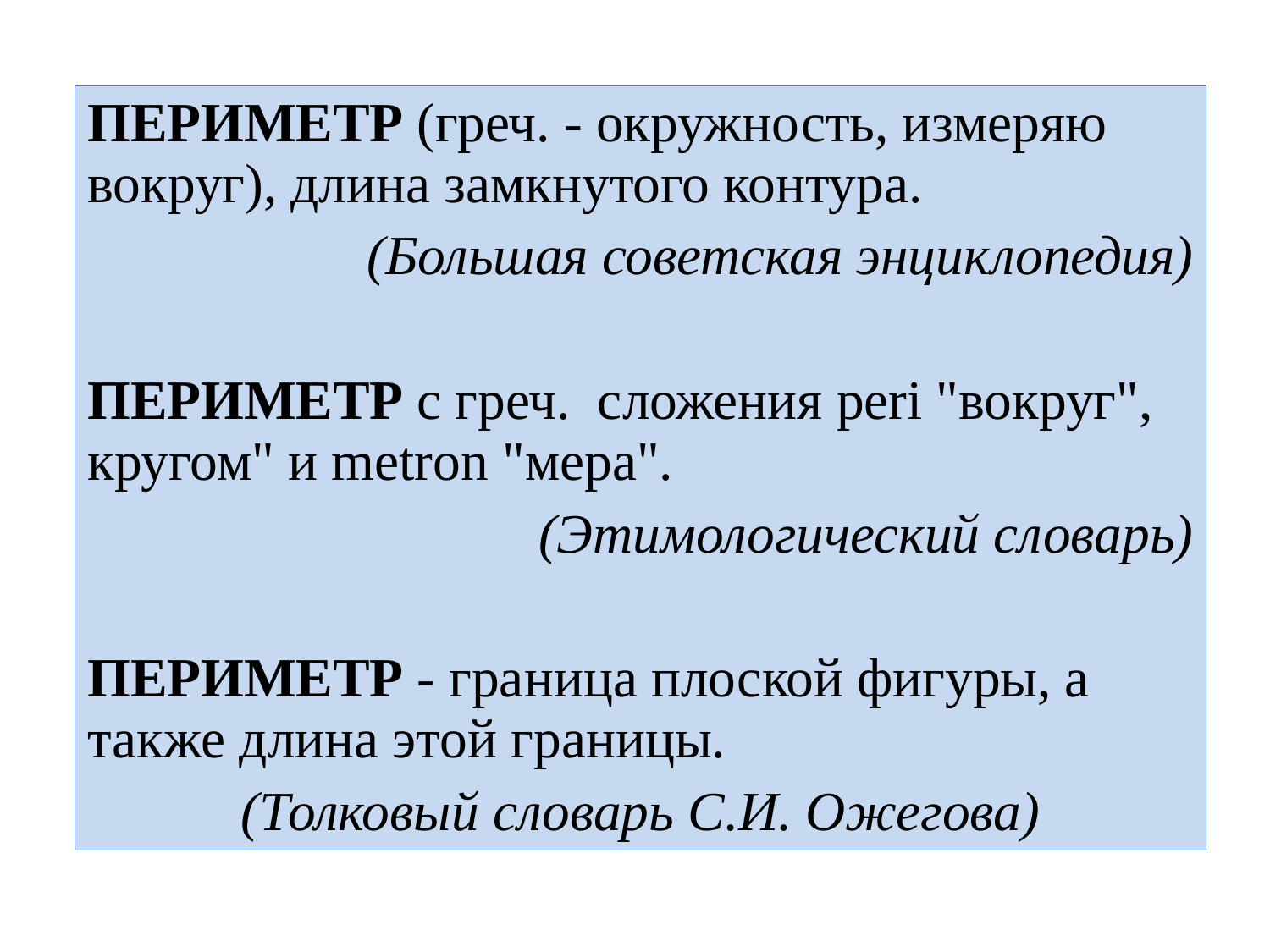

ПЕРИМЕТР (греч. - окружность, измеряю вокруг), длина замкнутого контура.
(Большая советская энциклопедия)

ПЕРИМЕТР с греч.  сложения peri "вокруг", кругом" и metron "мера".
(Этимологический словарь)

ПЕРИМЕТР - граница плоской фигуры, а также длина этой границы.
(Толковый словарь С.И. Ожегова)